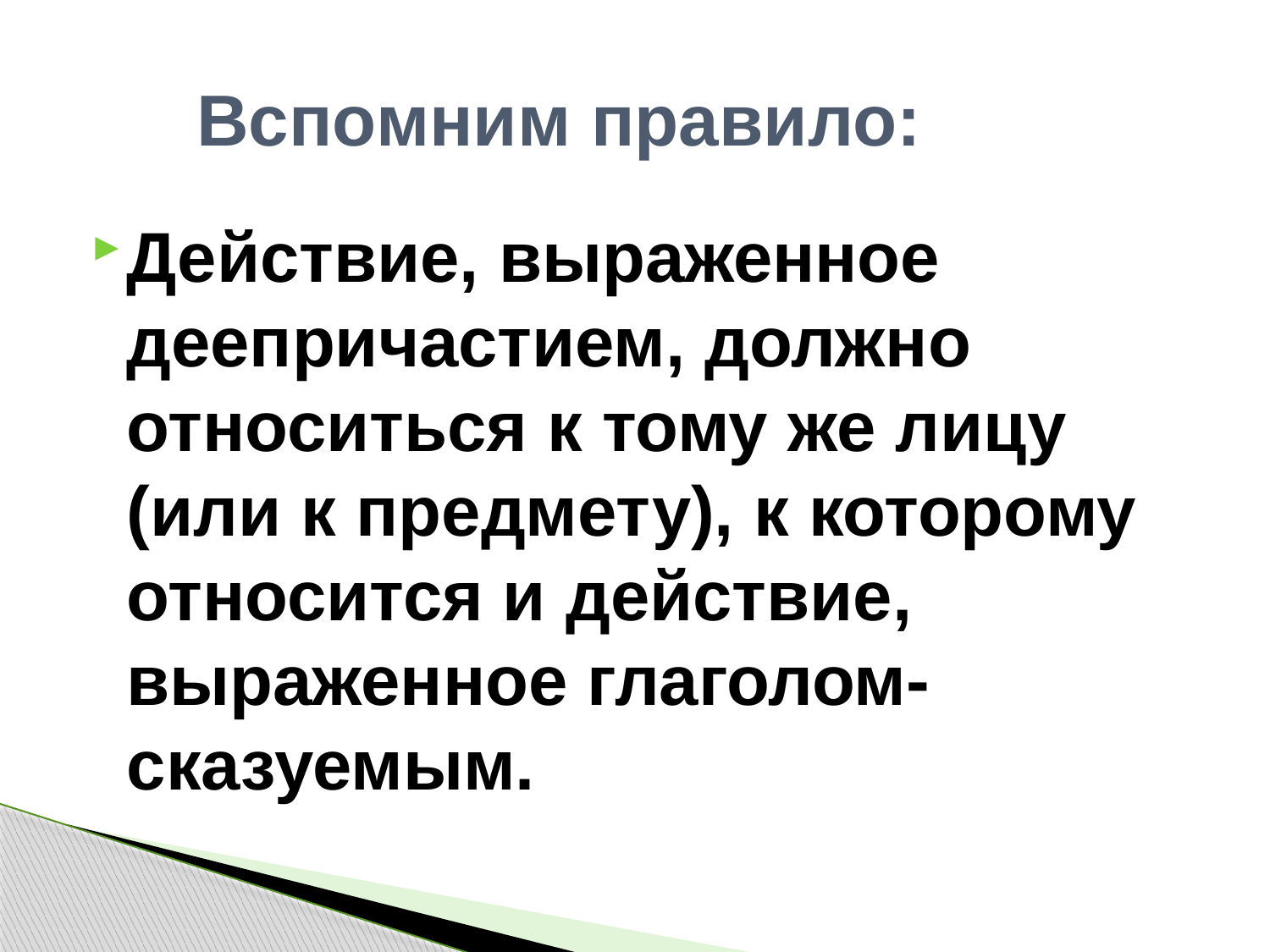

# Вспомним правило:
Действие, выраженное деепричастием, должно относиться к тому же лицу (или к предмету), к которому относится и действие, выраженное глаголом-сказуемым.